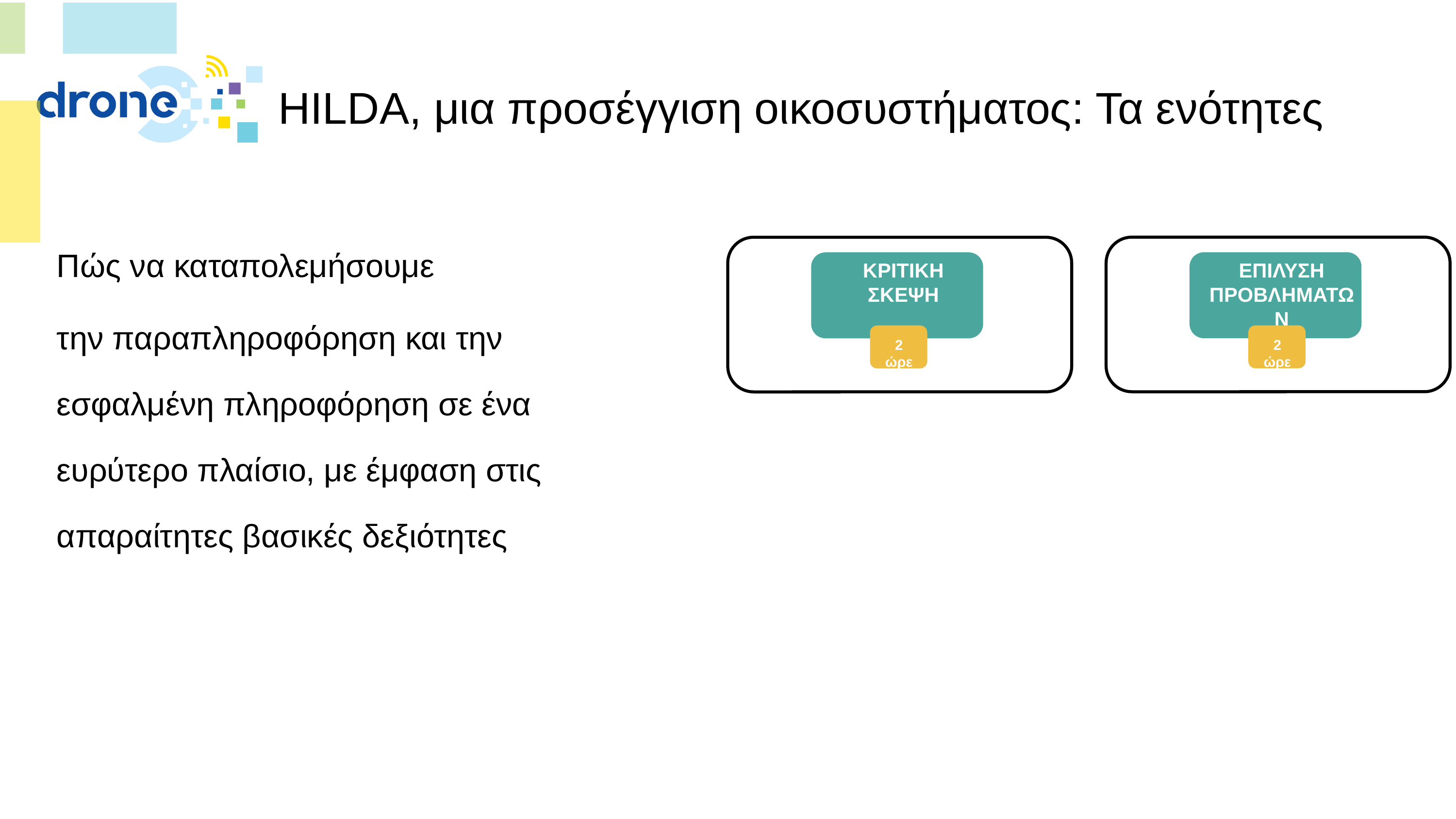

# HILDA, μια προσέγγιση οικοσυστήματος: Τα ενότητες

Πώς να καταπολεμήσουμε
την παραπληροφόρηση και την εσφαλμένη πληροφόρηση σε ένα ευρύτερο πλαίσιο, με έμφαση στις απαραίτητες βασικές δεξιότητες

ΕΠΙΛΥΣΗ ΠΡΟΒΛΗΜΑΤΩΝ
ΚΡΙΤΙΚΗ ΣΚΕΨΗ

2 ώρες

2 ώρες